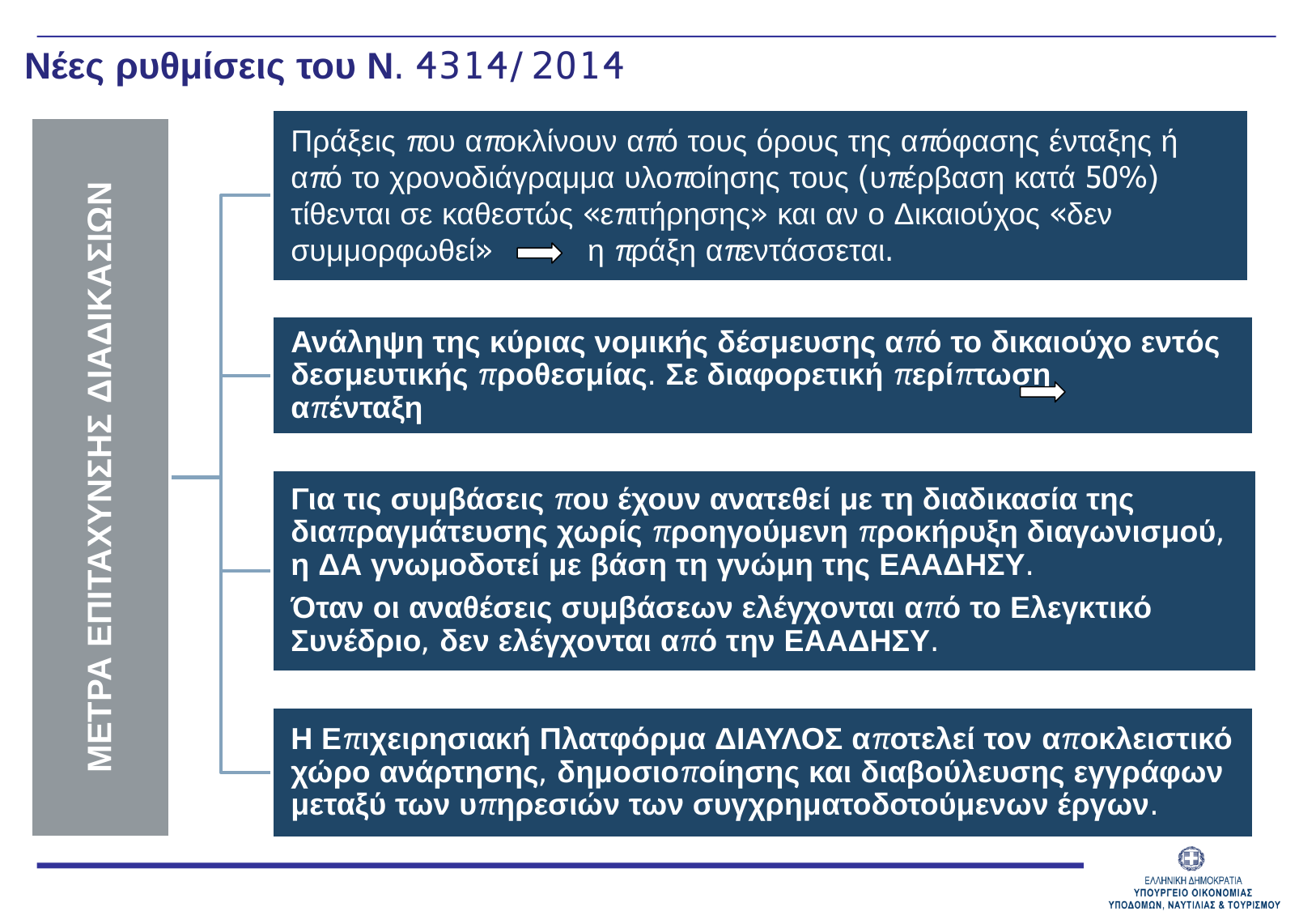

Νέες ρυθμίσεις του Ν. 4314/2014

ΜΕΤΡΑ ΕΠΙΤΑΧΥΝΣΗΣ ΔΙΑΔΙΚΑΣΙΩΝ
Πράξεις που αποκλίνουν από τους όρους της απόφασης ένταξης ή από το χρονοδιάγραμμα υλοποίησης τους (υπέρβαση κατά 50%) τίθενται σε καθεστώς «επιτήρησης» και αν ο Δικαιούχος «δεν συμμορφωθεί»          η πράξη απεντάσσεται.
Ανάληψη της κύριας νομικής δέσμευσης από το δικαιούχο εντός δεσμευτικής προθεσμίας. Σε διαφορετική περίπτωση           απένταξη
Για τις συμβάσεις που έχουν ανατεθεί με τη διαδικασία της διαπραγμάτευσης χωρίς προηγούμενη προκήρυξη διαγωνισμού, η ΔΑ γνωμοδοτεί με βάση τη γνώμη της ΕΑΑΔΗΣΥ.
Όταν οι αναθέσεις συμβάσεων ελέγχονται από το Ελεγκτικό Συνέδριο, δεν ελέγχονται από την ΕΑΑΔΗΣΥ.
Η Επιχειρησιακή Πλατφόρμα ΔΙΑΥΛΟΣ αποτελεί τον αποκλειστικό χώρο ανάρτησης, δημοσιοποίησης και διαβούλευσης εγγράφων μεταξύ των υπηρεσιών των συγχρηματοδοτούμενων έργων.